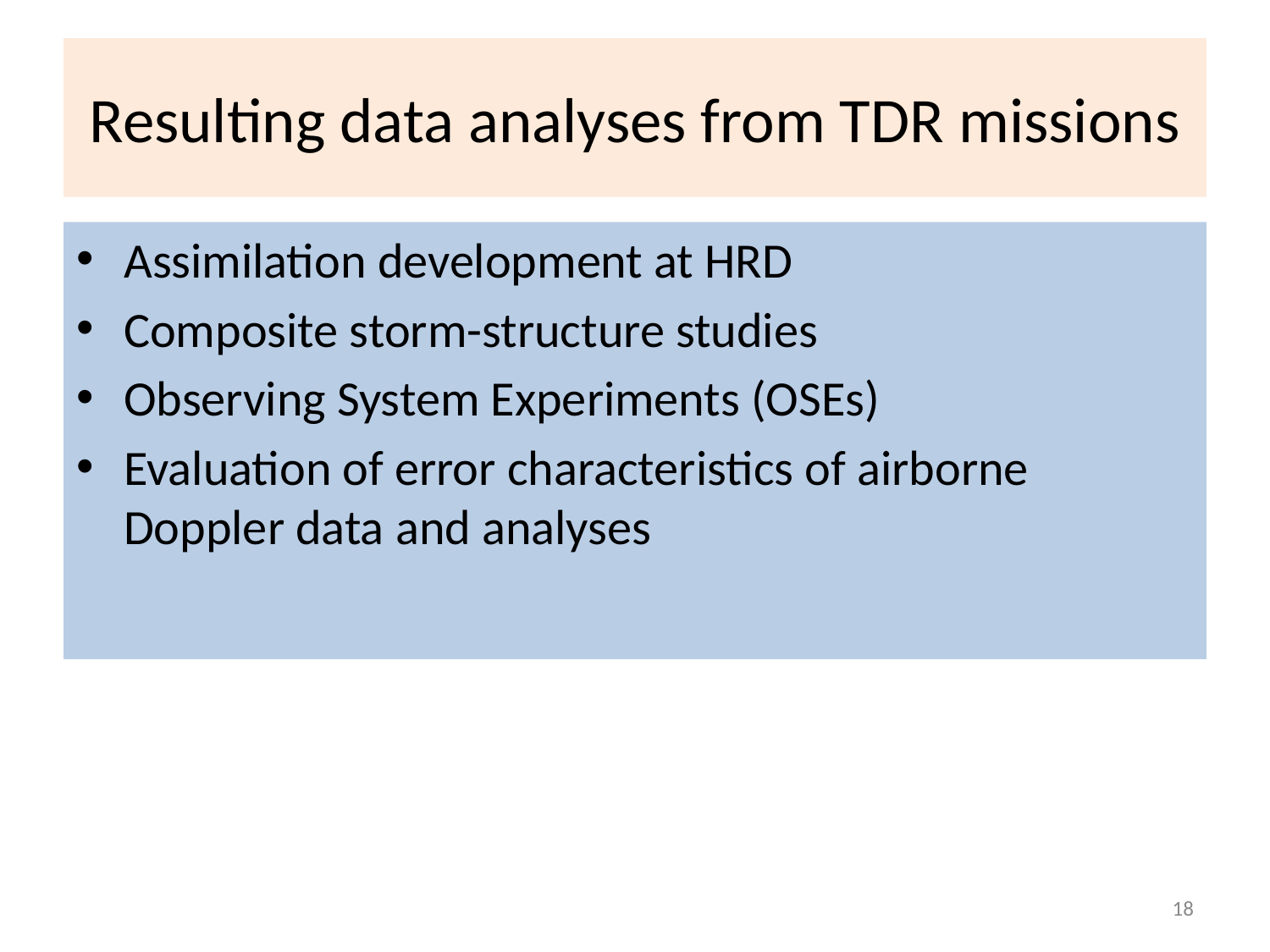

# Resulting data analyses from TDR missions
Assimilation development at HRD
Composite storm-structure studies
Observing System Experiments (OSEs)
Evaluation of error characteristics of airborne Doppler data and analyses
18